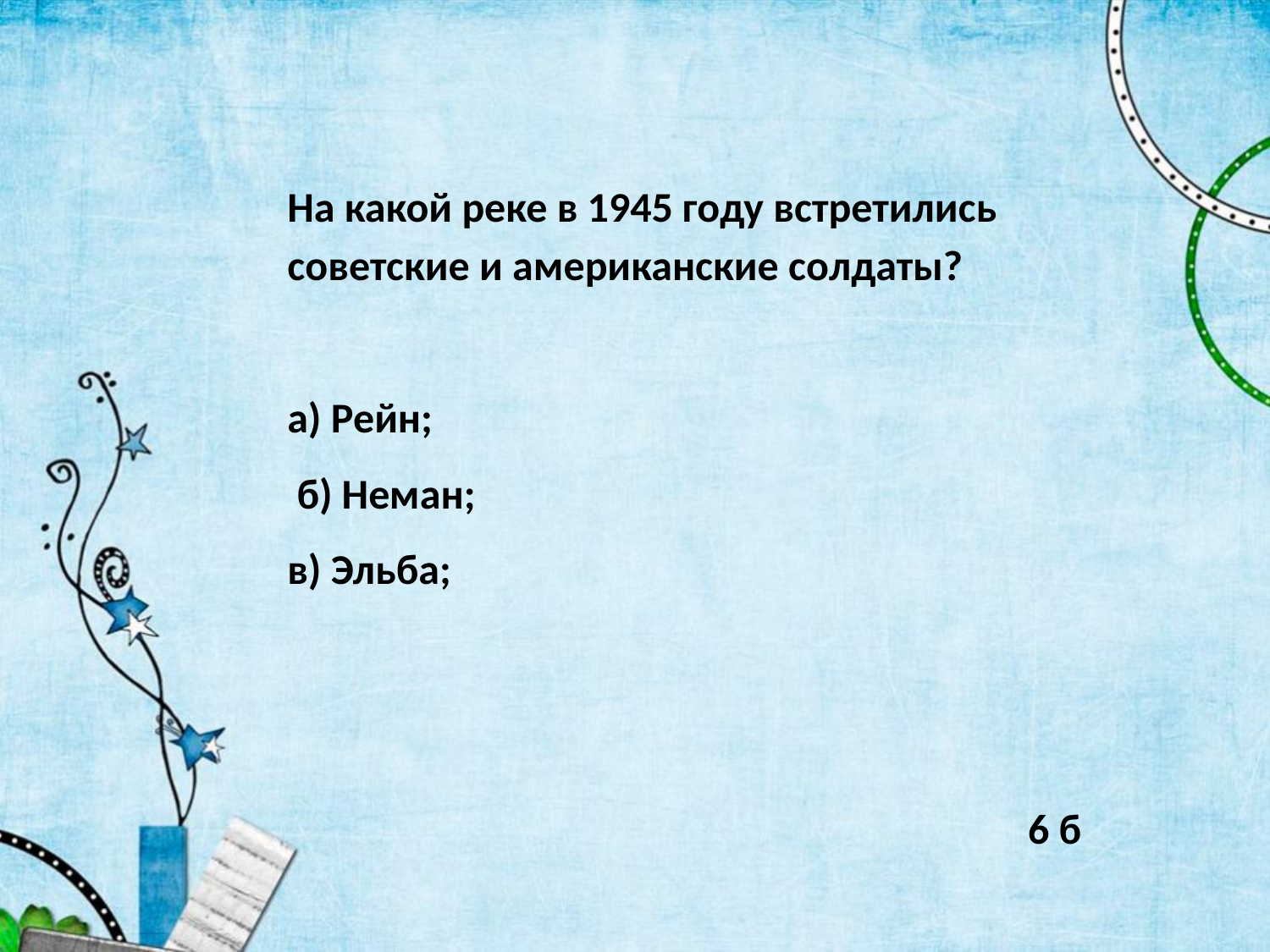

На какой реке в 1945 году встретились советские и американские солдаты?

а) Рейн;
 б) Неман;
в) Эльба;
6 б